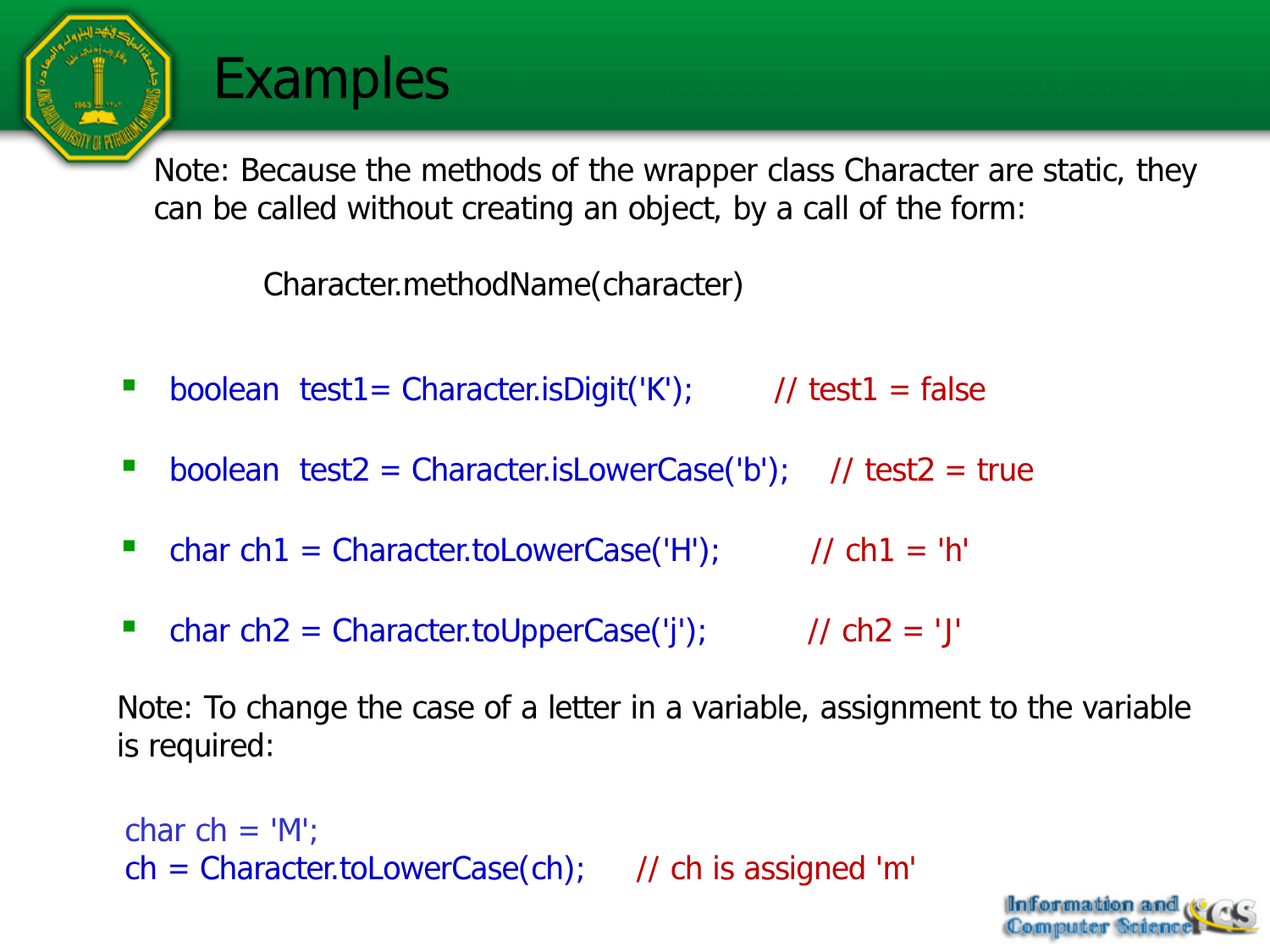

# Examples
Note: Because the methods of the wrapper class Character are static, they can be called without creating an object, by a call of the form:

           Character.methodName(character)
boolean  test1= Character.isDigit('K');        // test1 = false
boolean  test2 = Character.isLowerCase('b');    // test2 = true
char ch1 = Character.toLowerCase('H');         // ch1 = 'h'
char ch2 = Character.toUpperCase('j');          // ch2 = 'J'

Note: To change the case of a letter in a variable, assignment to the variable is required:
char ch = 'M';
ch = Character.toLowerCase(ch);     // ch is assigned 'm'